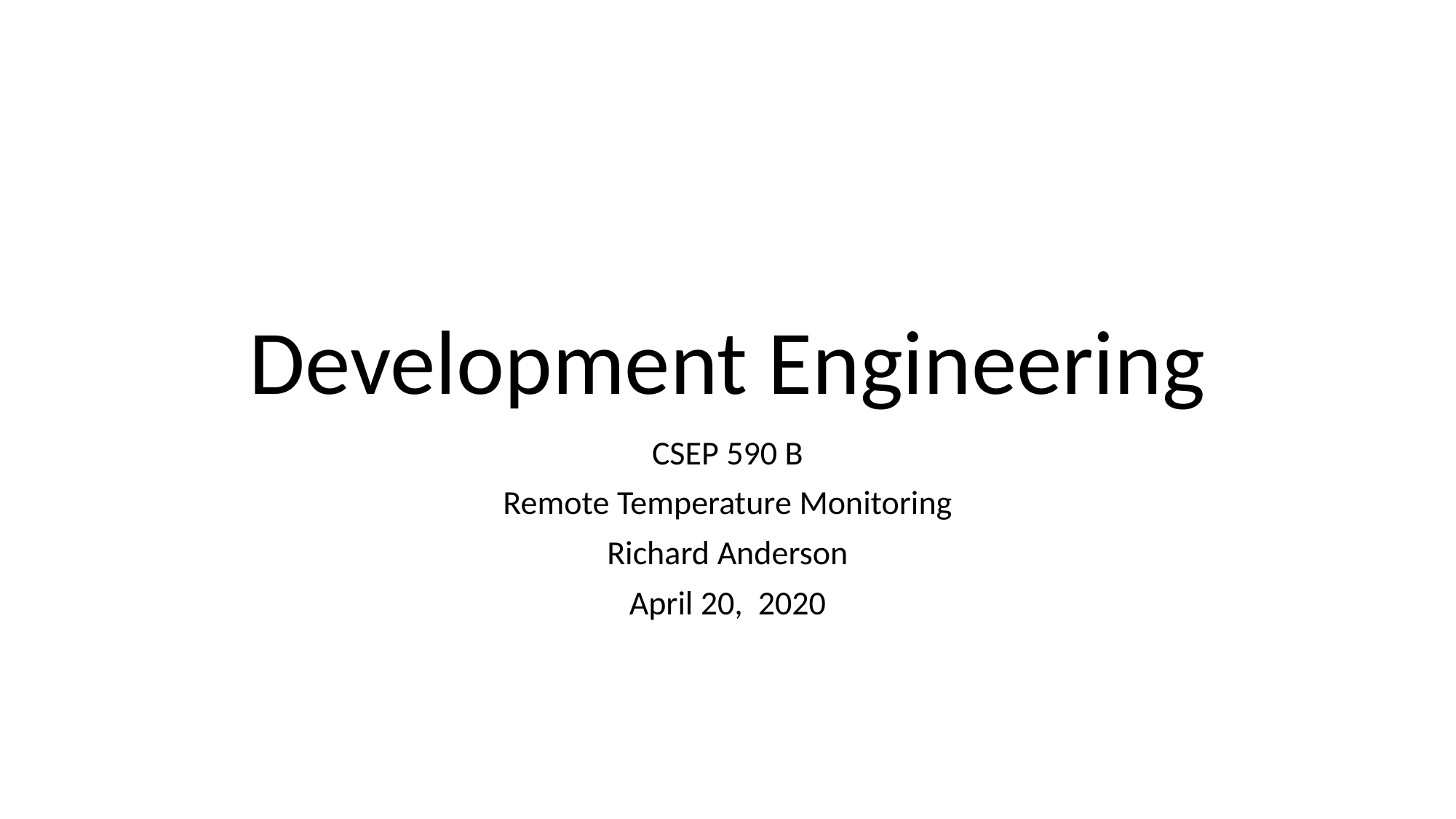

# Development Engineering
CSEP 590 B
Remote Temperature Monitoring
Richard Anderson
April 20,  2020